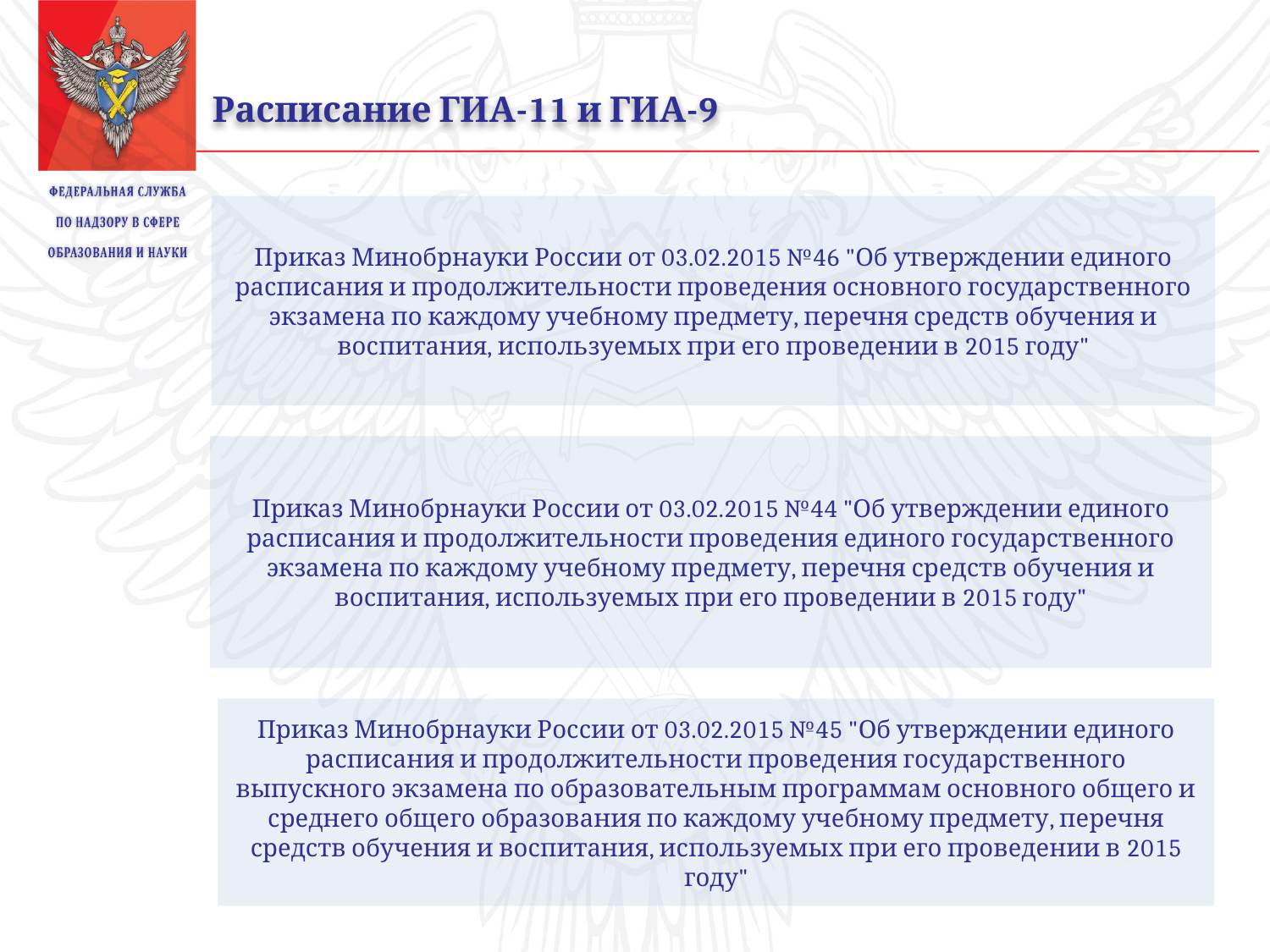

Расписание ГИА-11 и ГИА-9
Приказ Минобрнауки России от 03.02.2015 №46 "Об утверждении единого расписания и продолжительности проведения основного государственного экзамена по каждому учебному предмету, перечня средств обучения и воспитания, используемых при его проведении в 2015 году"
Приказ Минобрнауки России от 03.02.2015 №44 "Об утверждении единого расписания и продолжительности проведения единого государственного экзамена по каждому учебному предмету, перечня средств обучения и воспитания, используемых при его проведении в 2015 году"

Приказ Минобрнауки России от 03.02.2015 №45 "Об утверждении единого расписания и продолжительности проведения государственного выпускного экзамена по образовательным программам основного общего и среднего общего образования по каждому учебному предмету, перечня средств обучения и воспитания, используемых при его проведении в 2015 году"